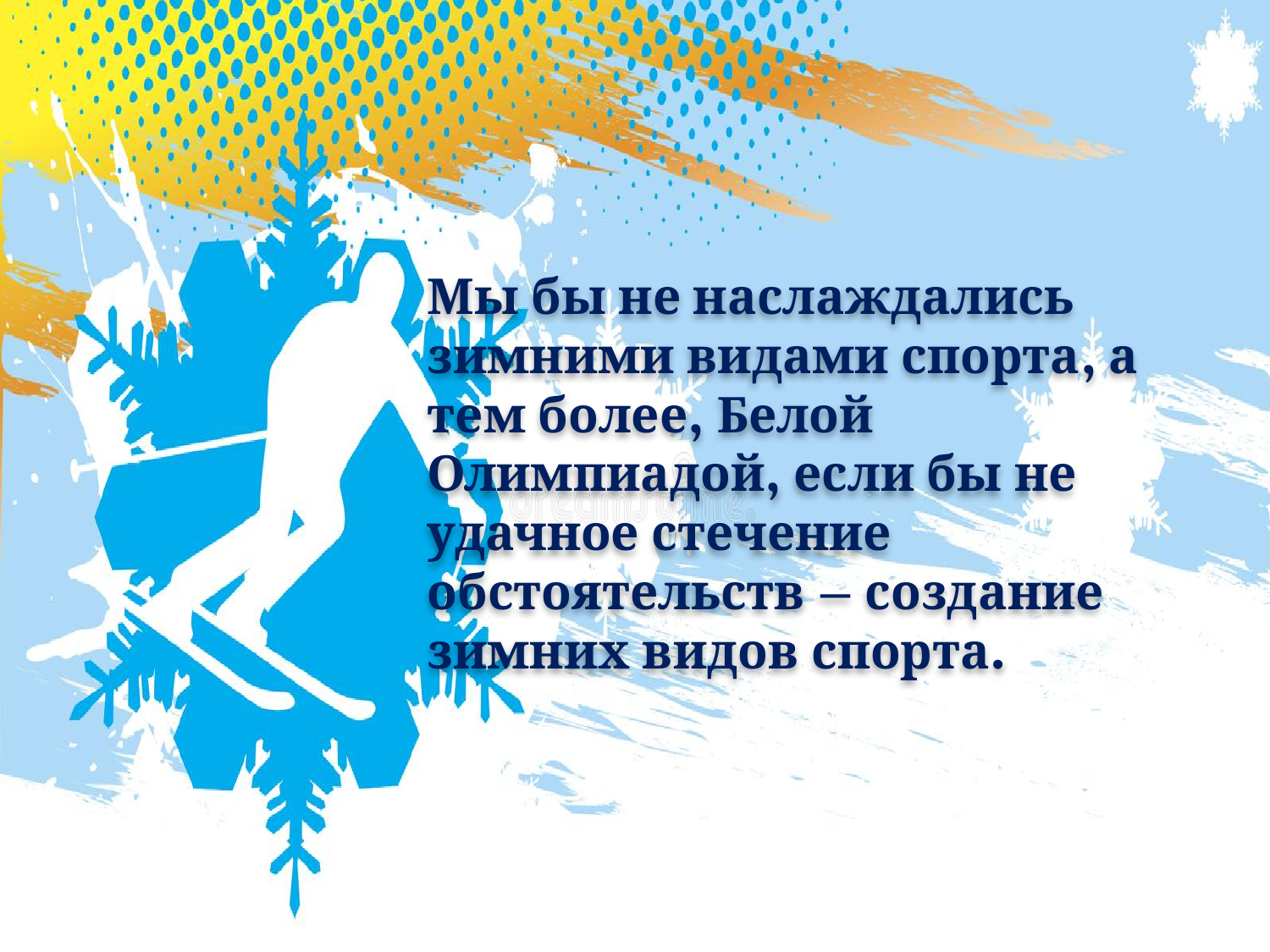

Мы бы не наслаждались зимними видами спорта, а тем более, Белой Олимпиадой, если бы не удачное стечение обстоятельств – создание зимних видов спорта.